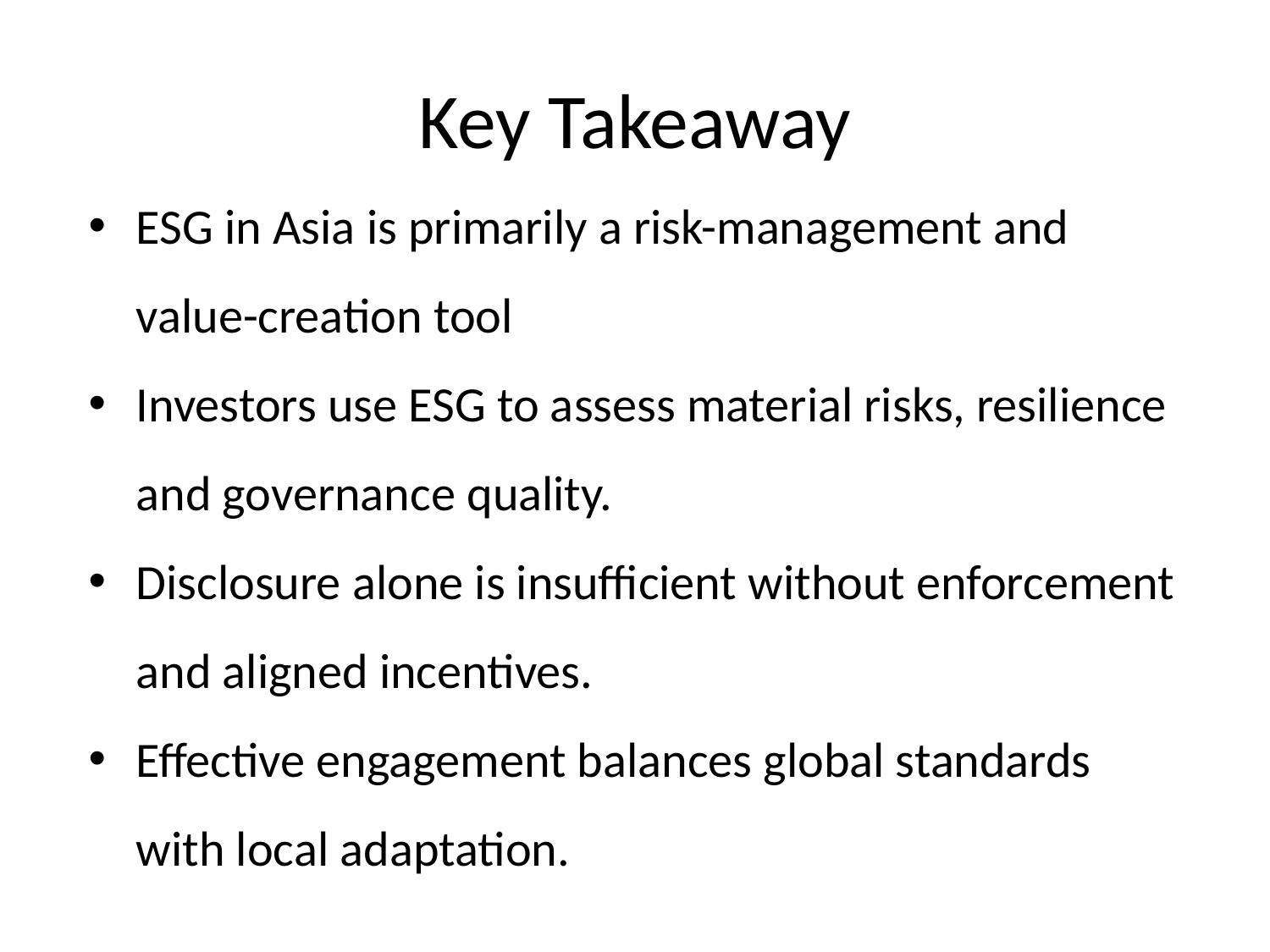

# Key Takeaway
ESG in Asia is primarily a risk-management and value-creation tool
Investors use ESG to assess material risks, resilience and governance quality.
Disclosure alone is insufficient without enforcement and aligned incentives.
Effective engagement balances global standards with local adaptation.